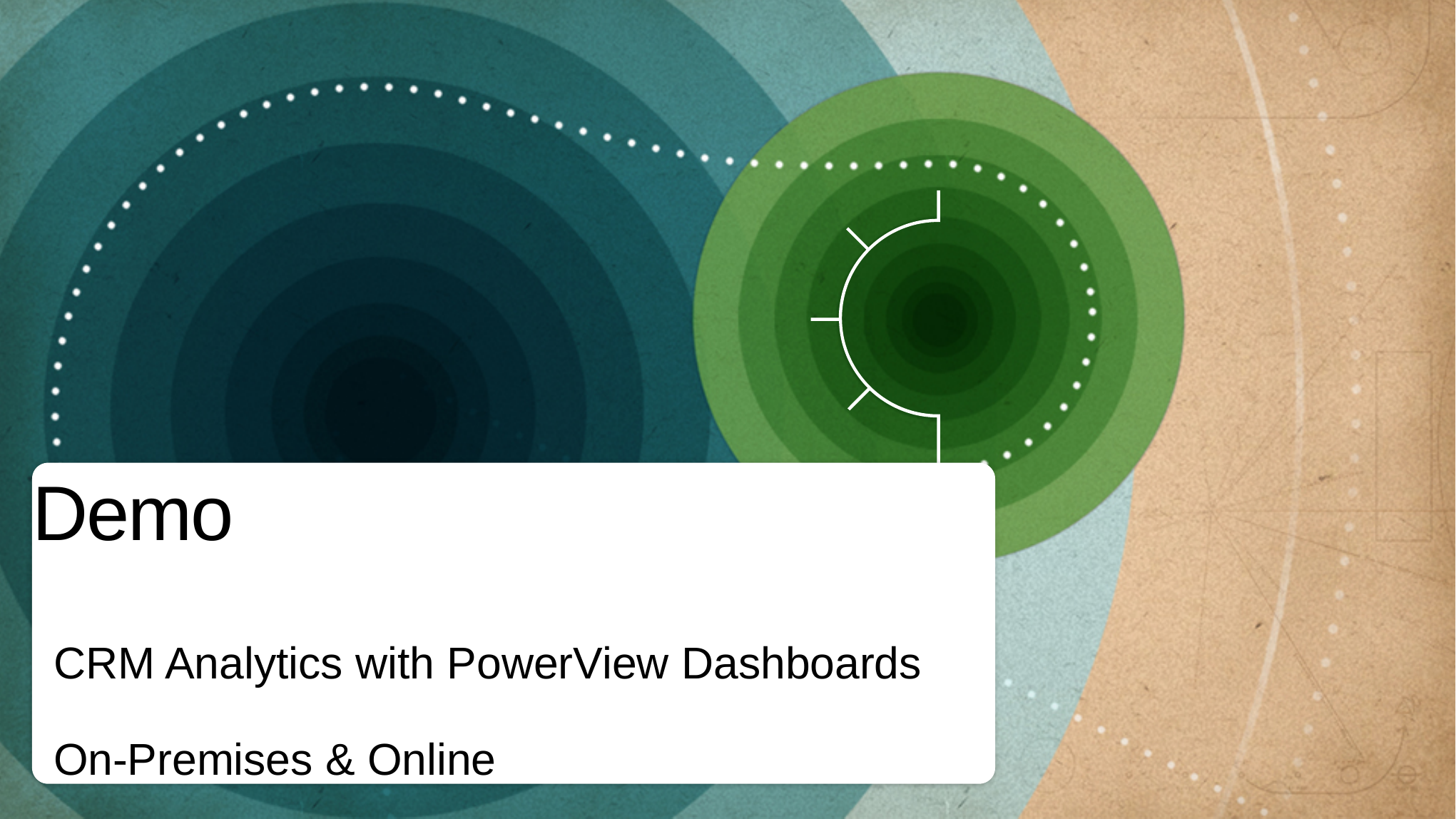

# Demo
CRM Analytics with PowerView Dashboards

On-Premises & Online